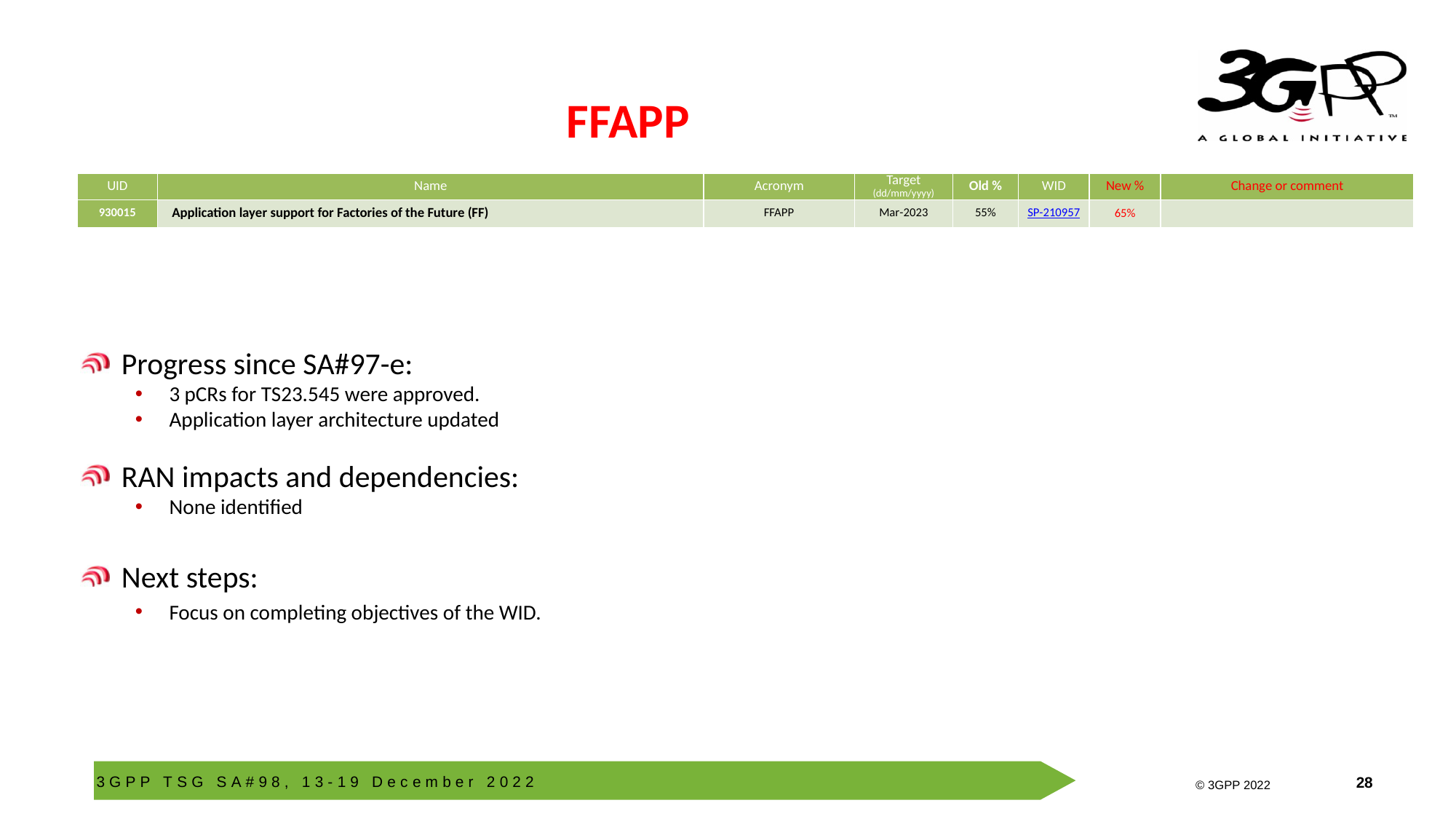

# FFAPP
| UID | Name | Acronym | Target (dd/mm/yyyy) | Old % | WID | New % | Change or comment |
| --- | --- | --- | --- | --- | --- | --- | --- |
| 930015 | Application layer support for Factories of the Future (FF) | FFAPP | Mar-2023 | 55% | SP-210957 | 65% |  |
Progress since SA#97-e:
3 pCRs for TS23.545 were approved.
Application layer architecture updated

RAN impacts and dependencies:
None identified

Next steps:
Focus on completing objectives of the WID.